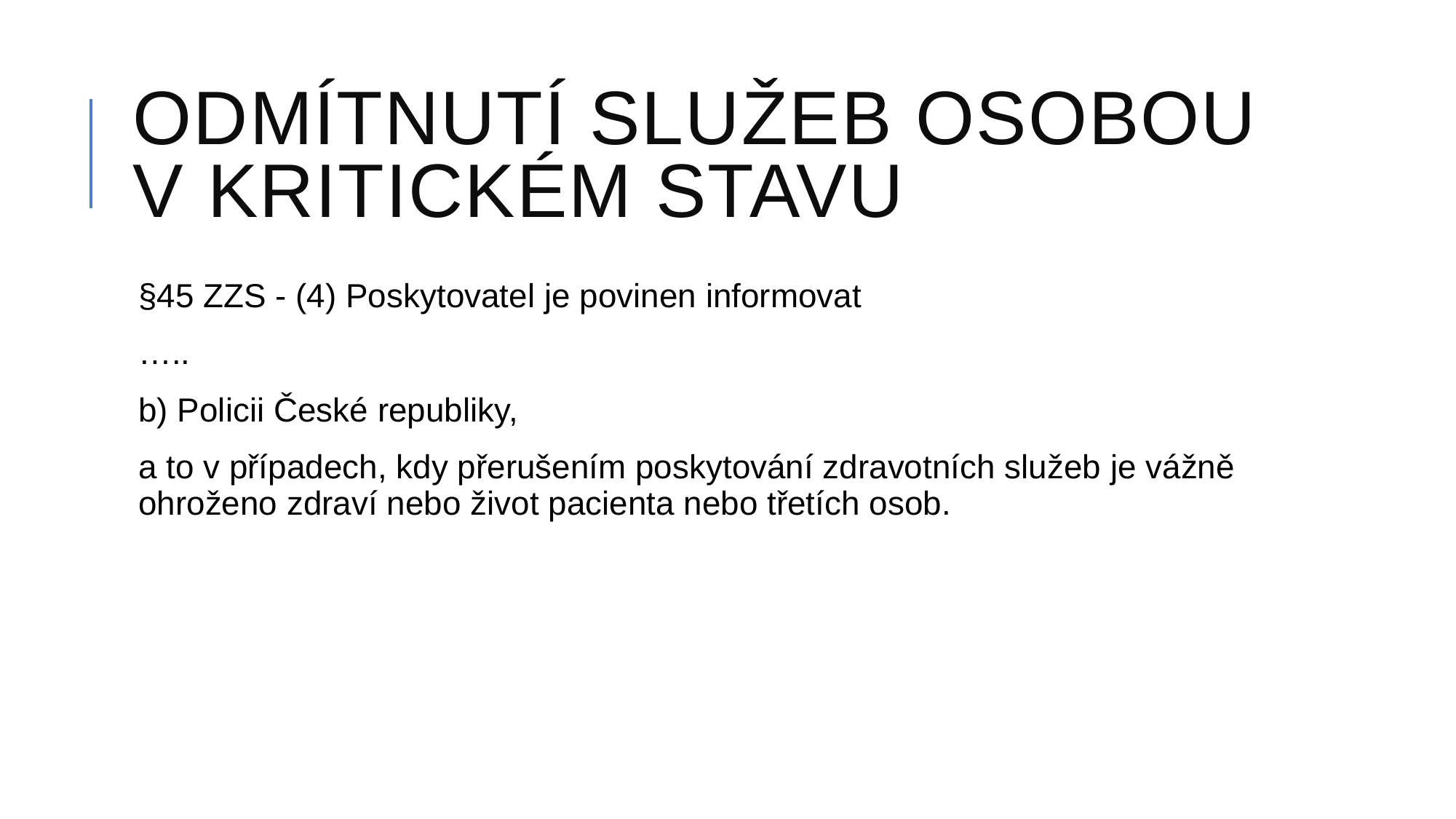

# Odmítnutí služeb osobou v kritickém stavu
§45 ZZS - (4) Poskytovatel je povinen informovat
…..
b) Policii České republiky,
a to v případech, kdy přerušením poskytování zdravotních služeb je vážně ohroženo zdraví nebo život pacienta nebo třetích osob.